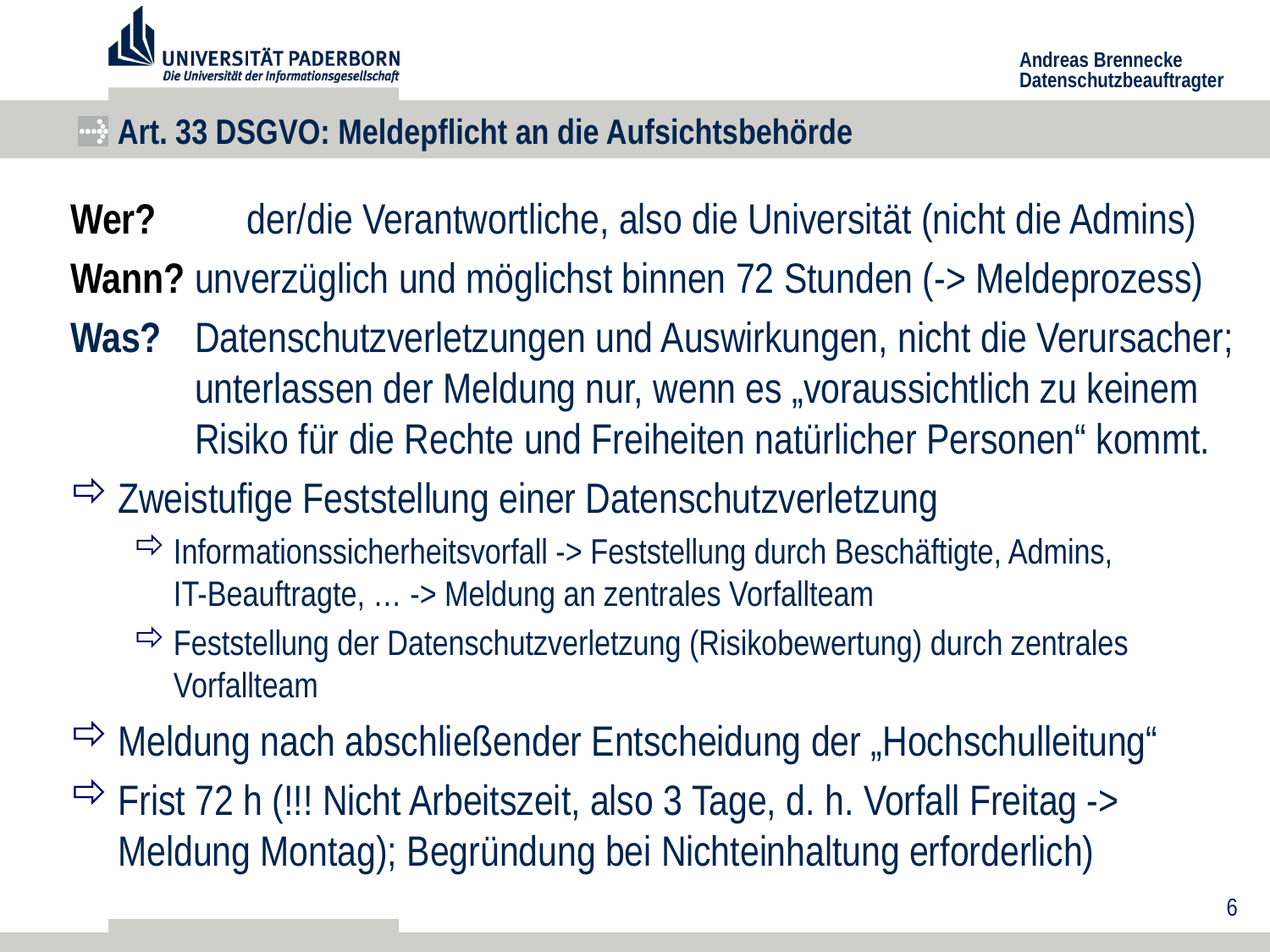

# Art. 33 DSGVO: Meldepflicht an die Aufsichtsbehörde
Wer?	der/die Verantwortliche, also die Universität (nicht die Admins)
Wann?	unverzüglich und möglichst binnen 72 Stunden (-> Meldeprozess)
Was?	Datenschutzverletzungen und Auswirkungen, nicht die Verursacher; unterlassen der Meldung nur, wenn es „voraussichtlich zu keinem Risiko für die Rechte und Freiheiten natürlicher Personen“ kommt.
Zweistufige Feststellung einer Datenschutzverletzung
Informationssicherheitsvorfall -> Feststellung durch Beschäftigte, Admins,
IT-Beauftragte, … -> Meldung an zentrales Vorfallteam
Feststellung der Datenschutzverletzung (Risikobewertung) durch zentrales Vorfallteam
Meldung nach abschließender Entscheidung der „Hochschulleitung“
Frist 72 h (!!! Nicht Arbeitszeit, also 3 Tage, d. h. Vorfall Freitag -> Meldung Montag); Begründung bei Nichteinhaltung erforderlich)
6